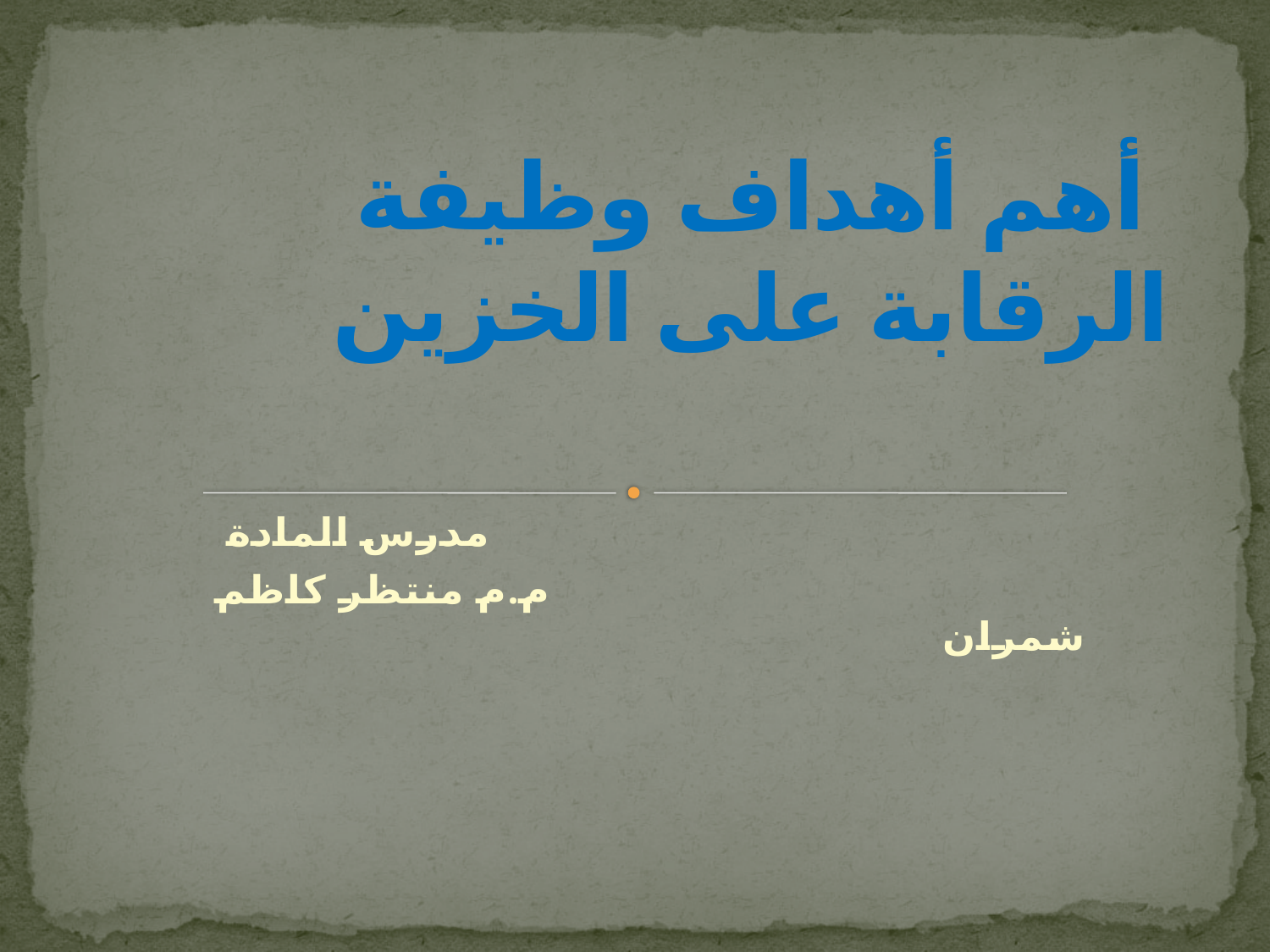

# أهم أهداف وظيفة الرقابة على الخزين

                                                  مدرس المادة
                                             م.م منتظر كاظم شمران